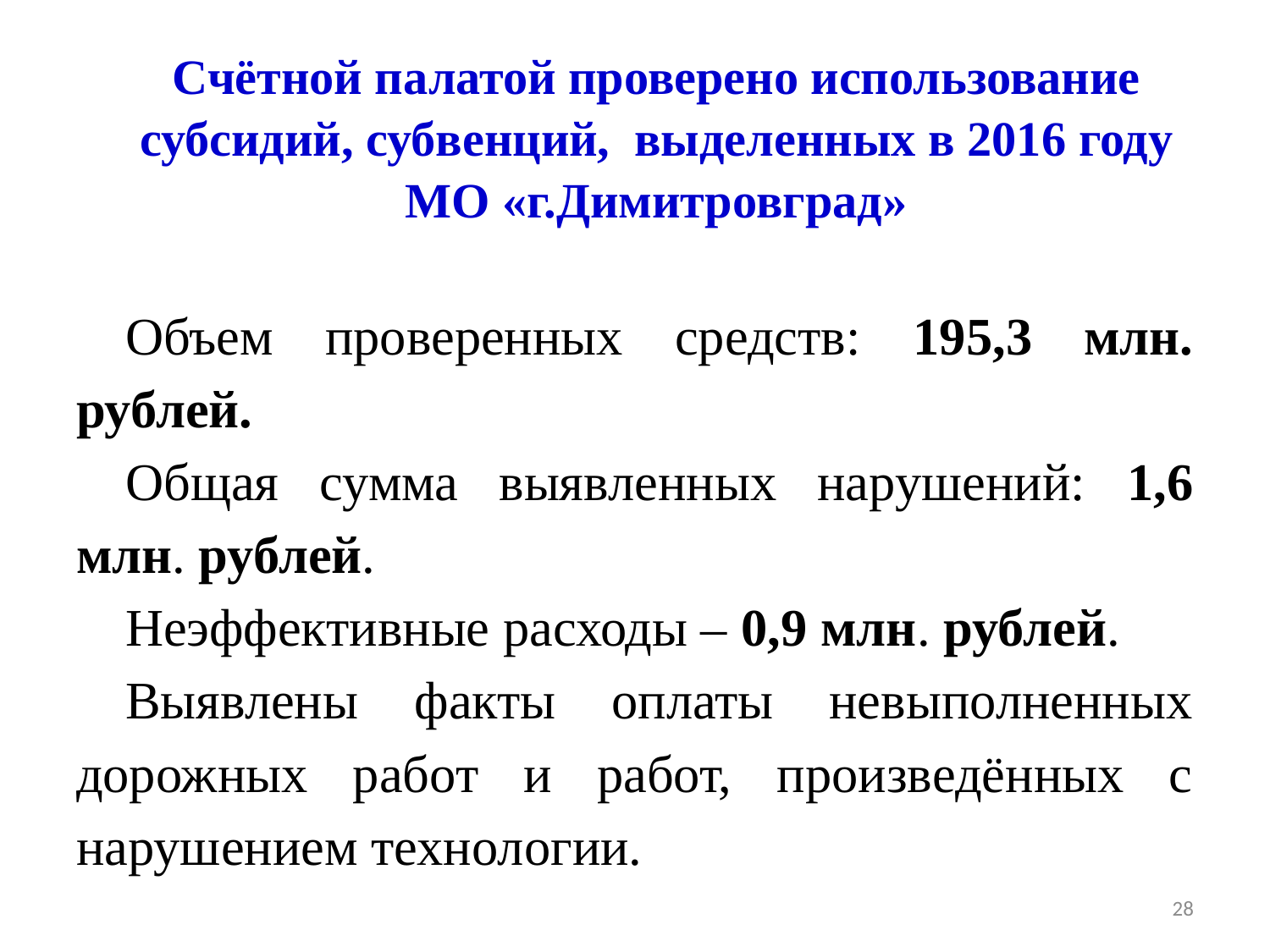

# Счётной палатой проверено использование субсидий, субвенций,  выделенных в 2016 году МО «г.Димитровград»
Объем проверенных средств: 195,3 млн. рублей.
Общая сумма выявленных нарушений: 1,6 млн. рублей.
Неэффективные расходы – 0,9 млн. рублей.
Выявлены факты оплаты невыполненных дорожных работ и работ, произведённых с нарушением технологии.
28